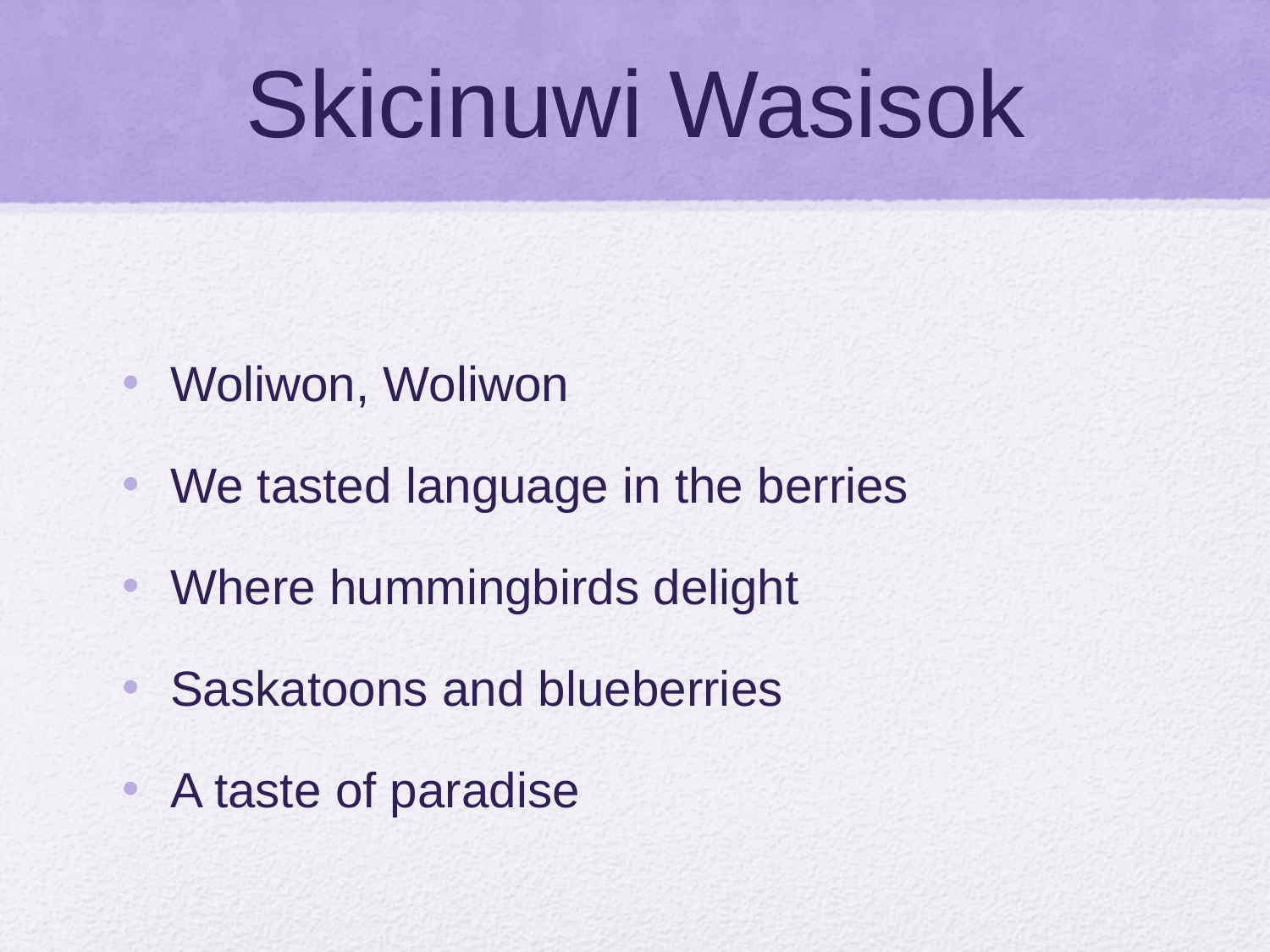

# Skicinuwi Wasisok

Woliwon, Woliwon
We tasted language in the berries
Where hummingbirds delight
Saskatoons and blueberries
A taste of paradise